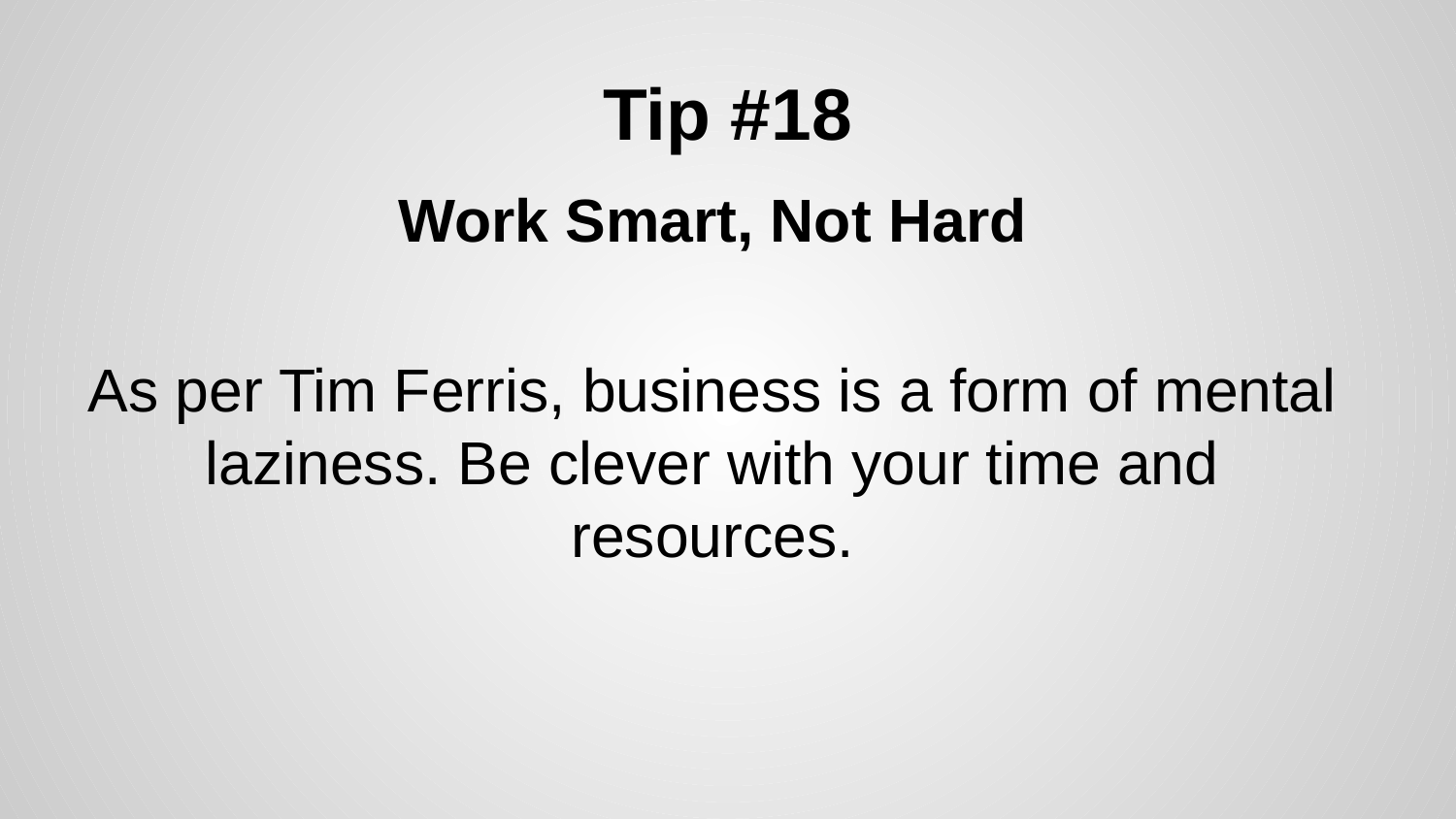

# Tip #18

Work Smart, Not Hard

As per Tim Ferris, business is a form of mental laziness. Be clever with your time and resources.